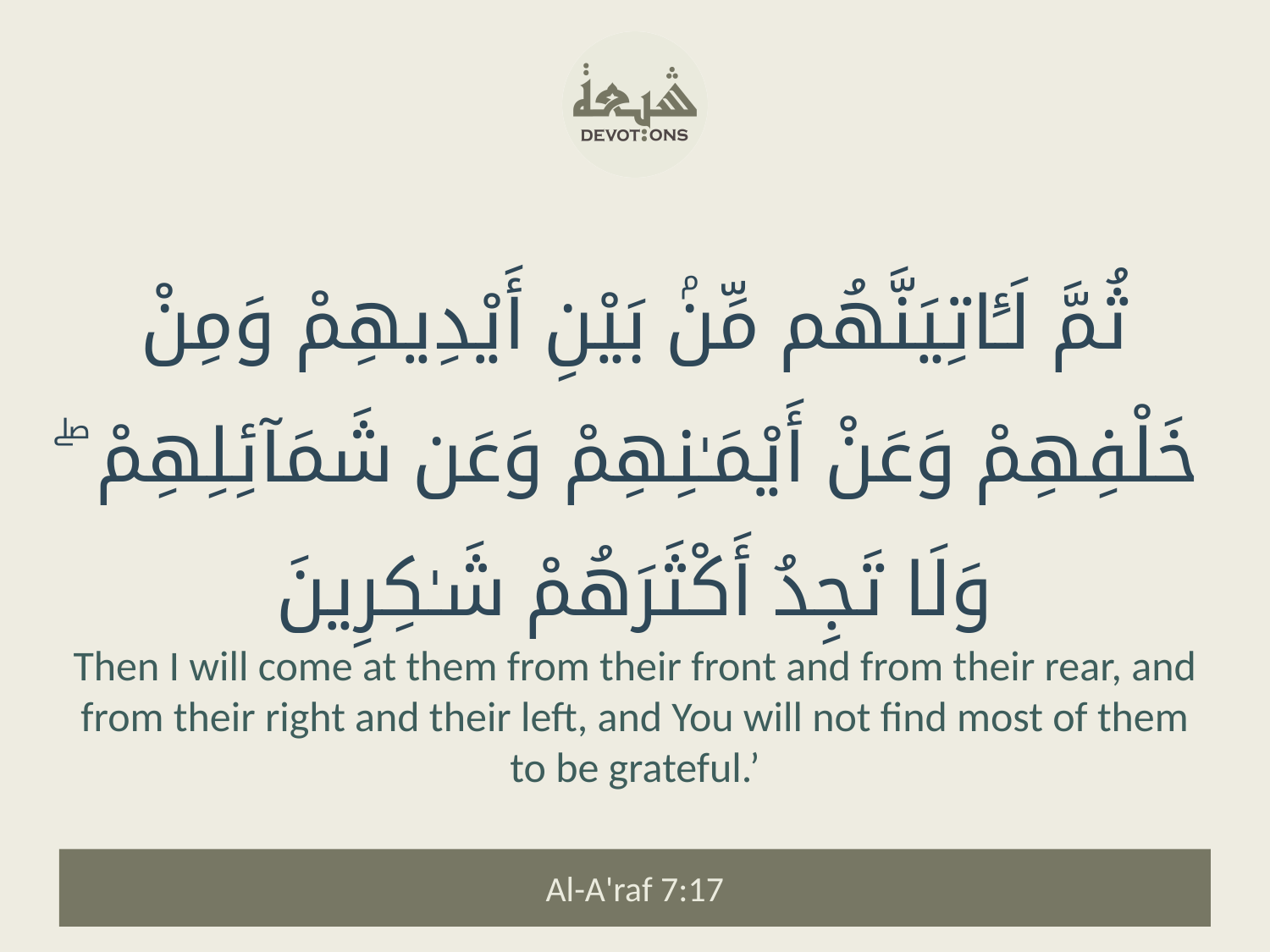

ثُمَّ لَـَٔاتِيَنَّهُم مِّنۢ بَيْنِ أَيْدِيهِمْ وَمِنْ خَلْفِهِمْ وَعَنْ أَيْمَـٰنِهِمْ وَعَن شَمَآئِلِهِمْ ۖ وَلَا تَجِدُ أَكْثَرَهُمْ شَـٰكِرِينَ
Then I will come at them from their front and from their rear, and from their right and their left, and You will not find most of them to be grateful.’
Al-A'raf 7:17